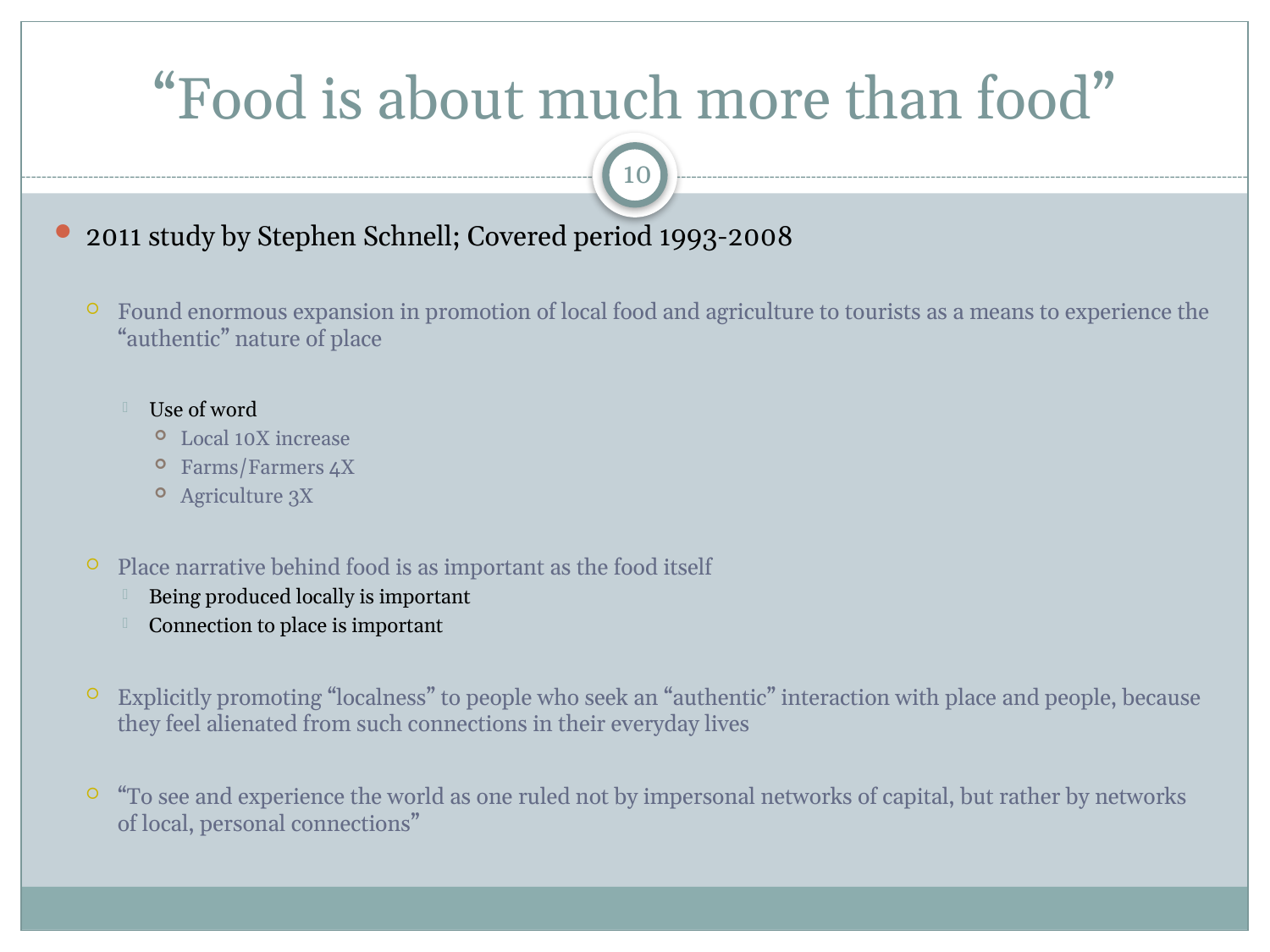

# “Food is about much more than food”
10
2011 study by Stephen Schnell; Covered period 1993-2008

Found enormous expansion in promotion of local food and agriculture to tourists as a means to experience the “authentic” nature of place

Use of word
Local 10X increase
Farms/Farmers 4X
Agriculture 3X

Place narrative behind food is as important as the food itself
Being produced locally is important
Connection to place is important

Explicitly promoting “localness” to people who seek an “authentic” interaction with place and people, because they feel alienated from such connections in their everyday lives

“To see and experience the world as one ruled not by impersonal networks of capital, but rather by networks of local, personal connections”